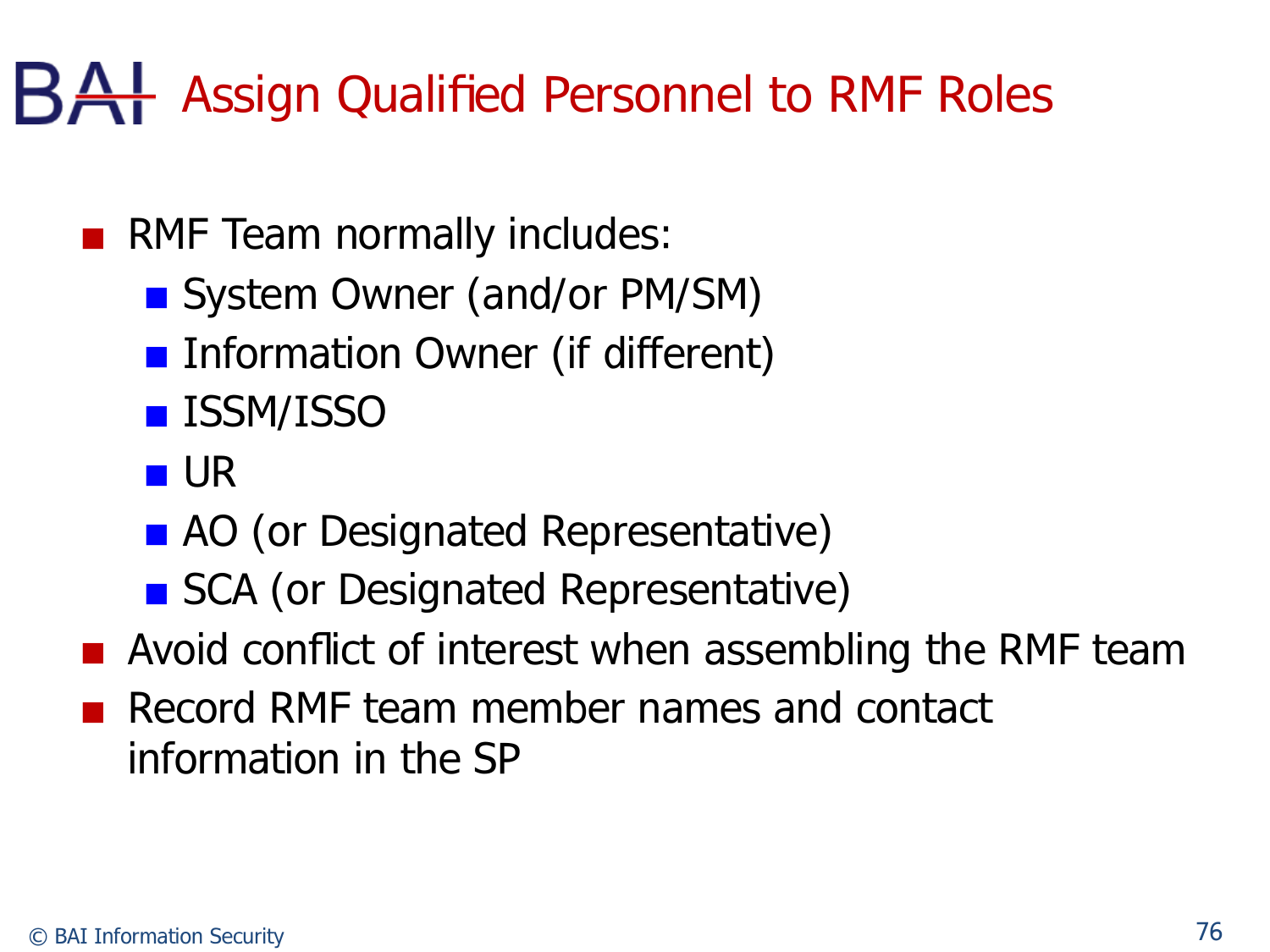

# Assign Qualified Personnel to RMF Roles
RMF Team normally includes:
System Owner (and/or PM/SM)
Information Owner (if different)
ISSM/ISSO
UR
AO (or Designated Representative)
SCA (or Designated Representative)
Avoid conflict of interest when assembling the RMF team
Record RMF team member names and contact information in the SP